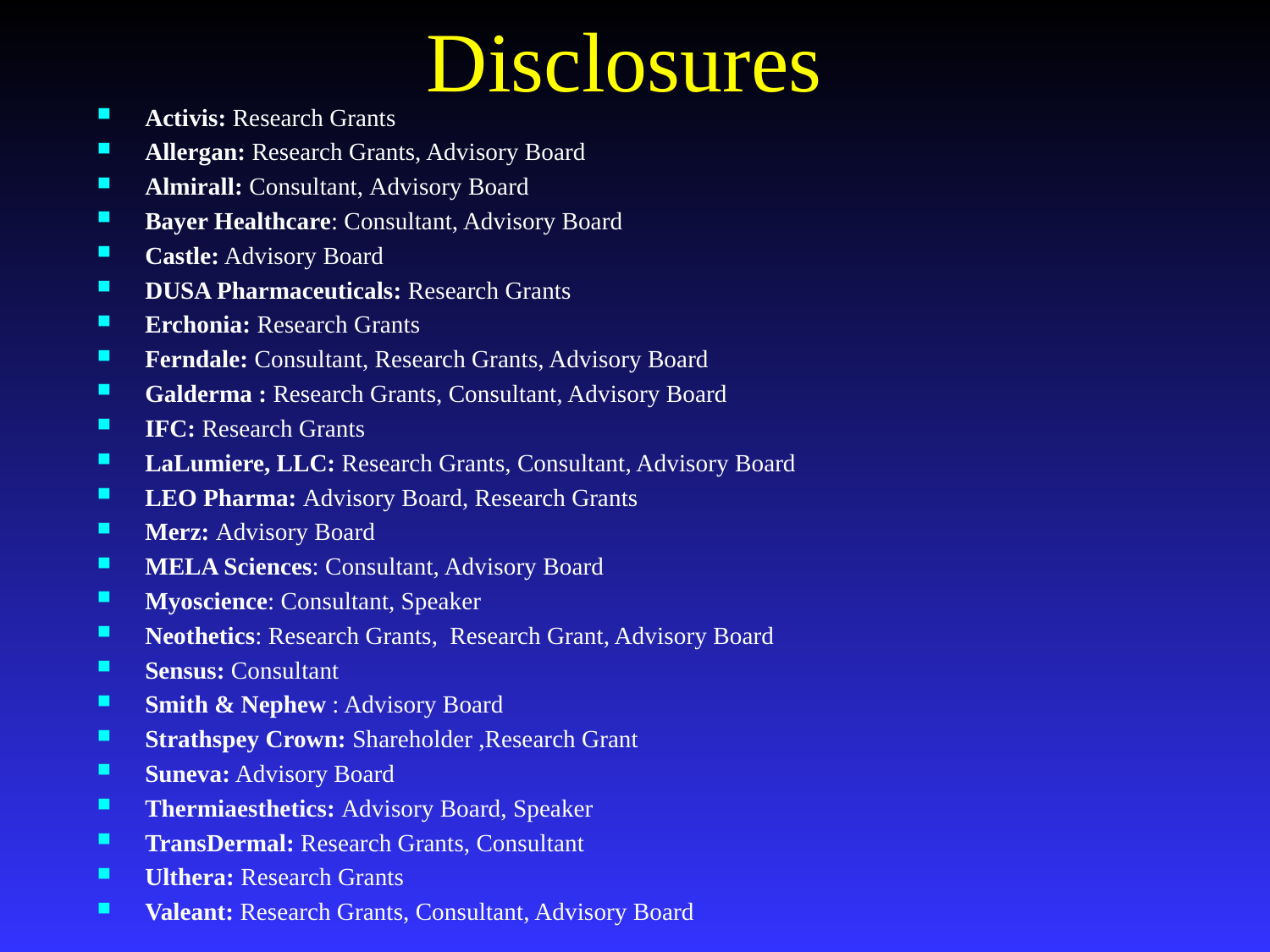

# Disclosures
Activis: Research Grants
Allergan: Research Grants, Advisory Board
Almirall: Consultant, Advisory Board
Bayer Healthcare: Consultant, Advisory Board
Castle: Advisory Board
DUSA Pharmaceuticals: Research Grants
Erchonia: Research Grants
Ferndale: Consultant, Research Grants, Advisory Board
Galderma : Research Grants, Consultant, Advisory Board
IFC: Research Grants
LaLumiere, LLC: Research Grants, Consultant, Advisory Board
LEO Pharma: Advisory Board, Research Grants
Merz: Advisory Board
MELA Sciences: Consultant, Advisory Board
Myoscience: Consultant, Speaker
Neothetics: Research Grants,  Research Grant, Advisory Board
Sensus: Consultant
Smith & Nephew : Advisory Board
Strathspey Crown: Shareholder ,Research Grant
Suneva: Advisory Board
Thermiaesthetics: Advisory Board, Speaker
TransDermal: Research Grants, Consultant
Ulthera: Research Grants
Valeant: Research Grants, Consultant, Advisory Board